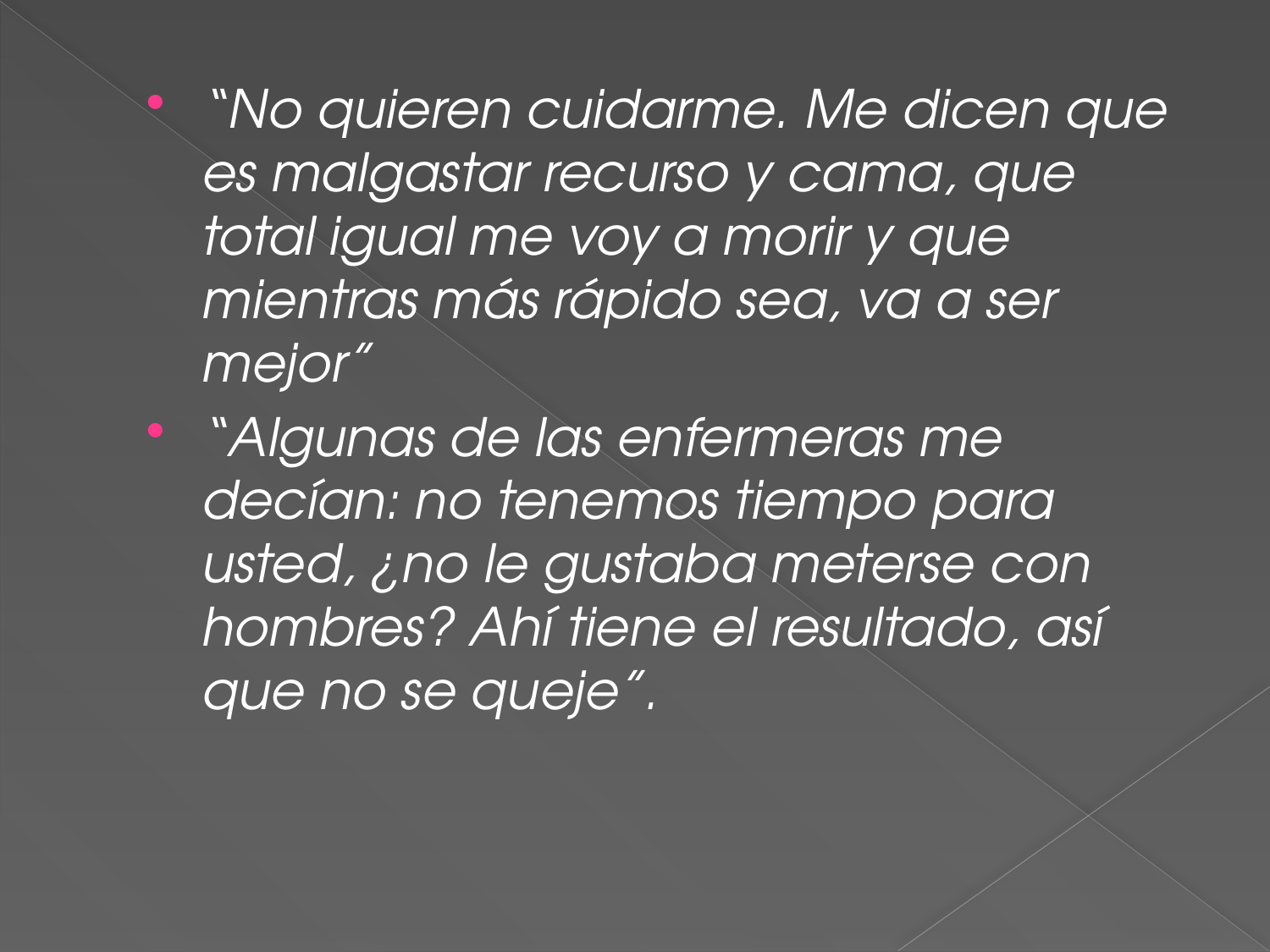

“No quieren cuidarme. Me dicen que es malgastar recurso y cama, que total igual me voy a morir y que mientras más rápido sea, va a ser mejor”
“Algunas de las enfermeras me decían: no tenemos tiempo para usted, ¿no le gustaba meterse con hombres? Ahí tiene el resultado, así que no se queje”.